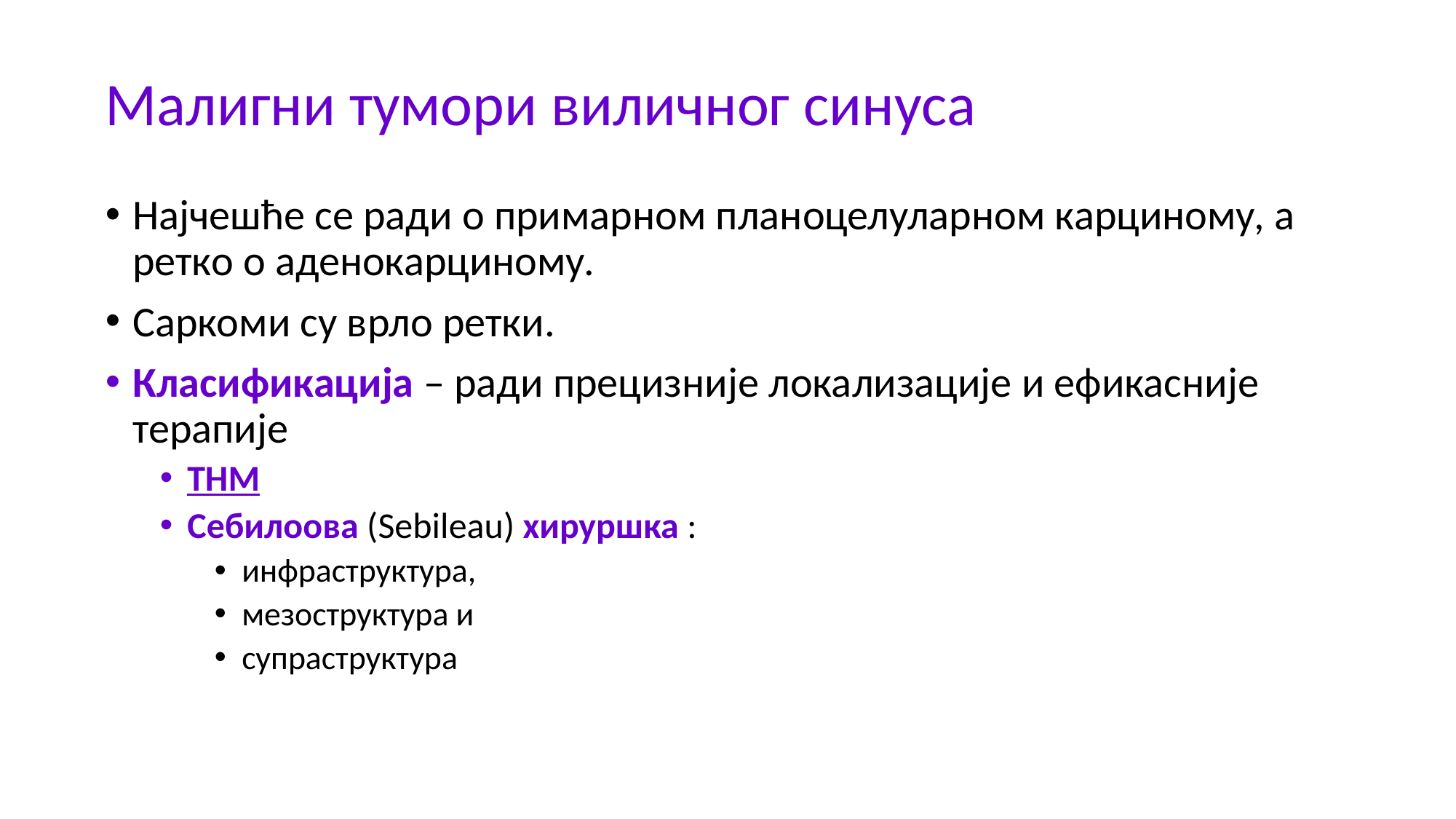

# Малигни тумори виличног синуса
Најчешће се ради о примарном планоцелуларном карциному, а ретко о аденокарциному.
Саркоми су врло ретки.
Класификација – ради прецизније локализације и ефикасније терапије
ТНМ
Себилоова (Sebileau) хируршка :
инфраструктура,
мезоструктура и
супраструктура